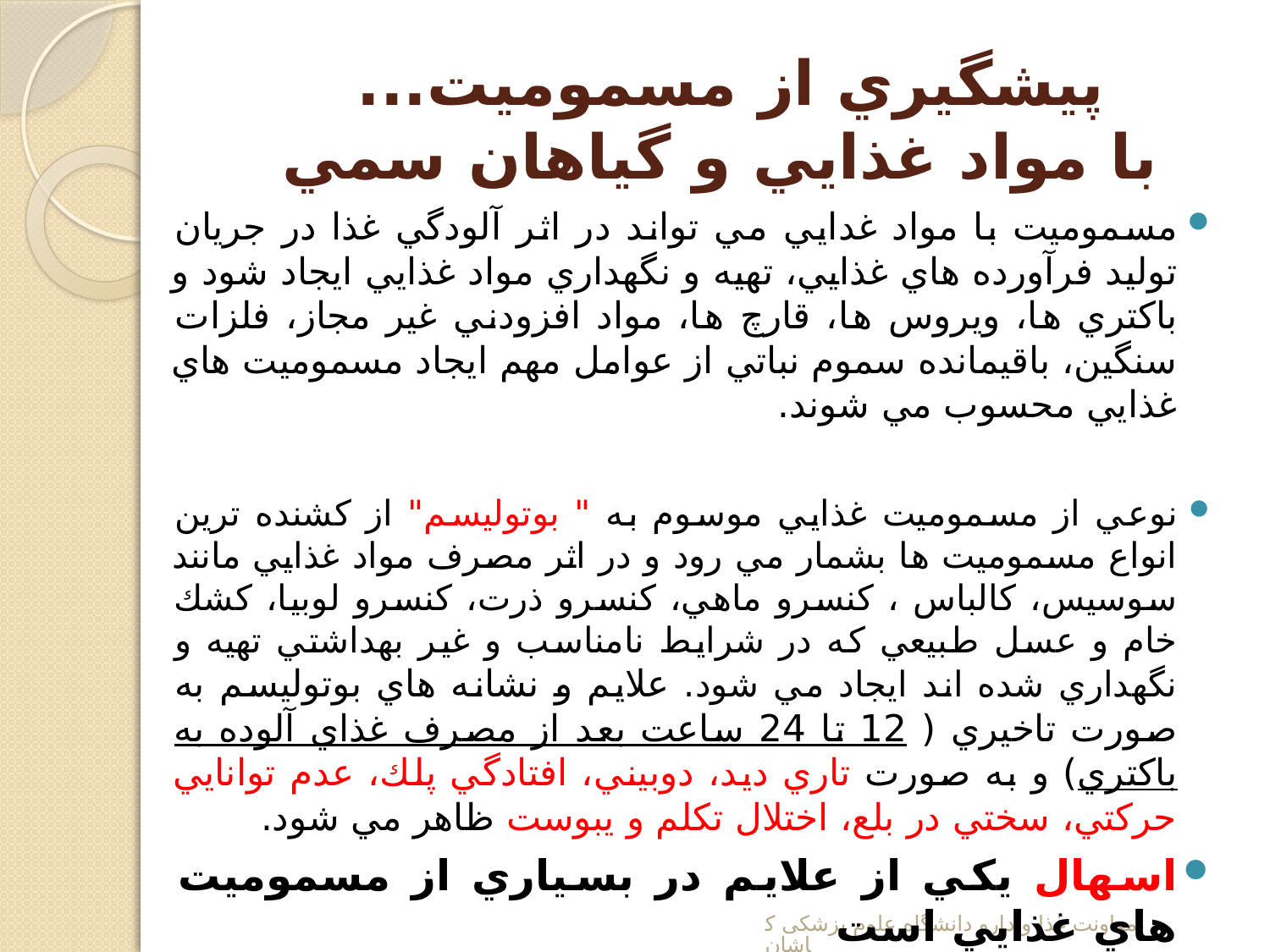

# پيشگيري از مسموميت... با مواد غذايي و گياهان سمي
مسموميت با مواد غدايي مي تواند در اثر آلودگي غذا در جريان توليد فرآورده هاي غذايي، تهيه و نگهداري مواد غذايي ايجاد شود و باكتري ها، ويروس ها، قارچ ها، مواد افزودني غير مجاز، فلزات سنگين، باقيمانده سموم نباتي از عوامل مهم ايجاد مسموميت هاي غذايي محسوب مي شوند.

نوعي از مسموميت غذايي موسوم به " بوتوليسم" از كشنده ترين انواع مسموميت ها بشمار مي رود و در اثر مصرف مواد غذايي مانند سوسيس، كالباس ، كنسرو ماهي، كنسرو ذرت، كنسرو لوبيا، كشك خام و عسل طبيعي كه در شرايط نامناسب و غير بهداشتي تهيه و نگهداري شده اند ايجاد مي شود. علايم و نشانه هاي بوتوليسم به صورت تاخيري ( 12 تا 24 ساعت بعد از مصرف غذاي آلوده به باكتري) و به صورت تاري ديد، دوبيني، افتادگي پلك، عدم توانايي حركتي، سختي در بلع، اختلال تكلم و يبوست ظاهر مي شود.
اسهال يكي از علايم در بسياري از مسموميت هاي غذايي است
معاونت غذا و دارو دانشگاه علوم پزشکی کاشان